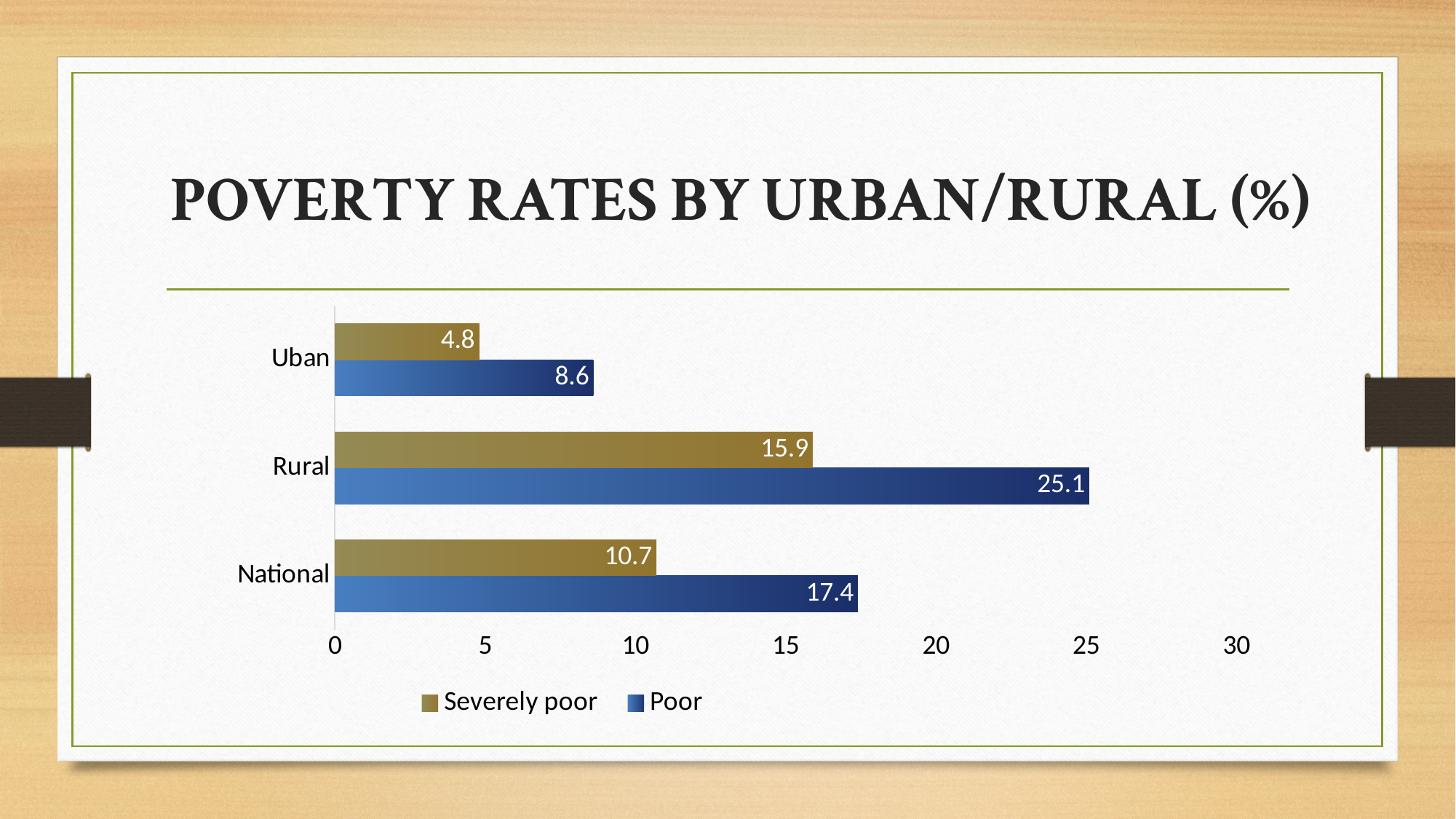

# POVERTY RATES BY URBAN/RURAL (%)

### Chart

| Category | Poor | Severely poor |
|---|---|---|
| National | 17.4 | 10.7 |
| Rural | 25.1 | 15.9 |
| Uban | 8.6 | 4.8 |